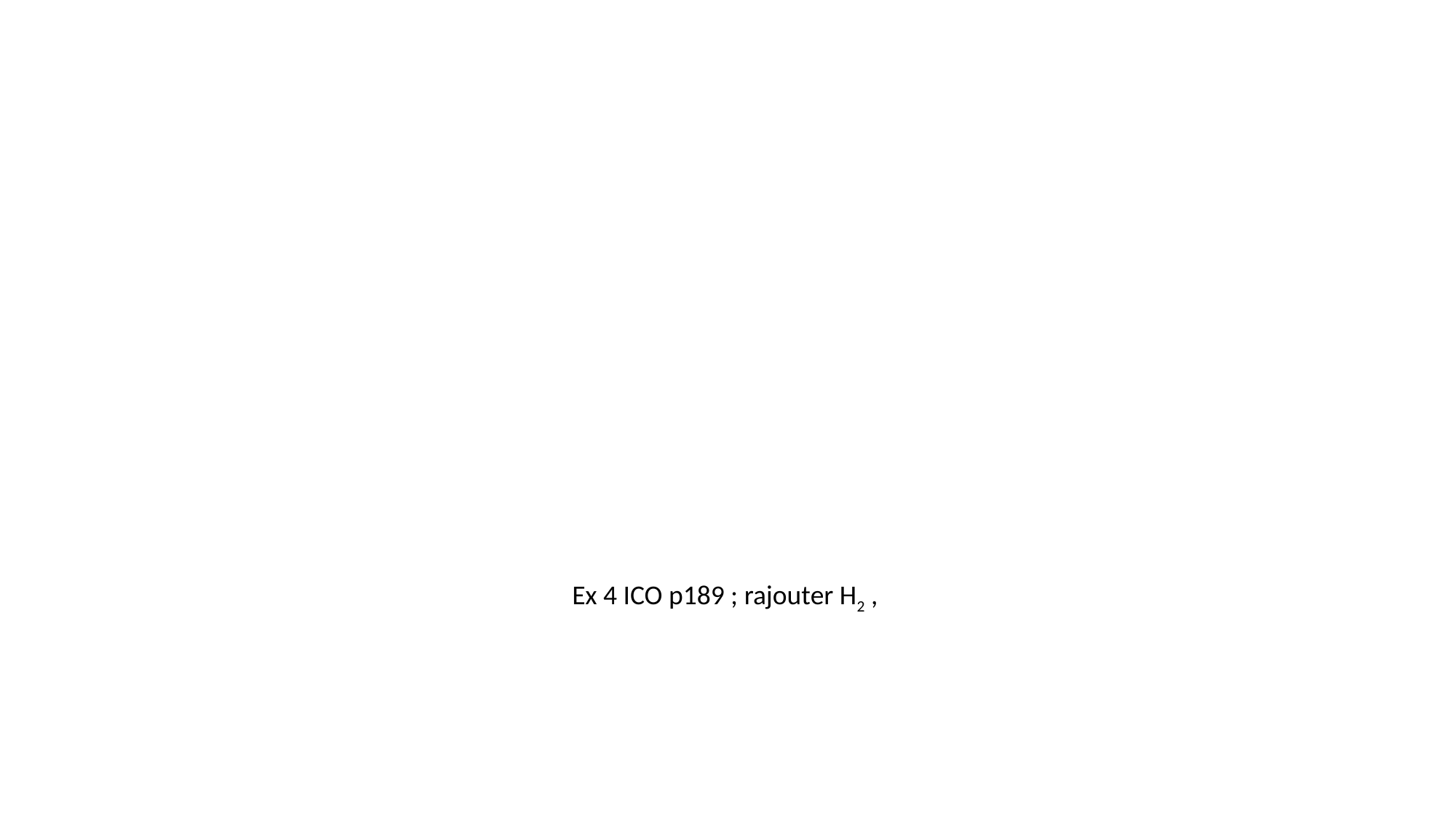

Ex 4 ICO p189 ; rajouter H2 ,